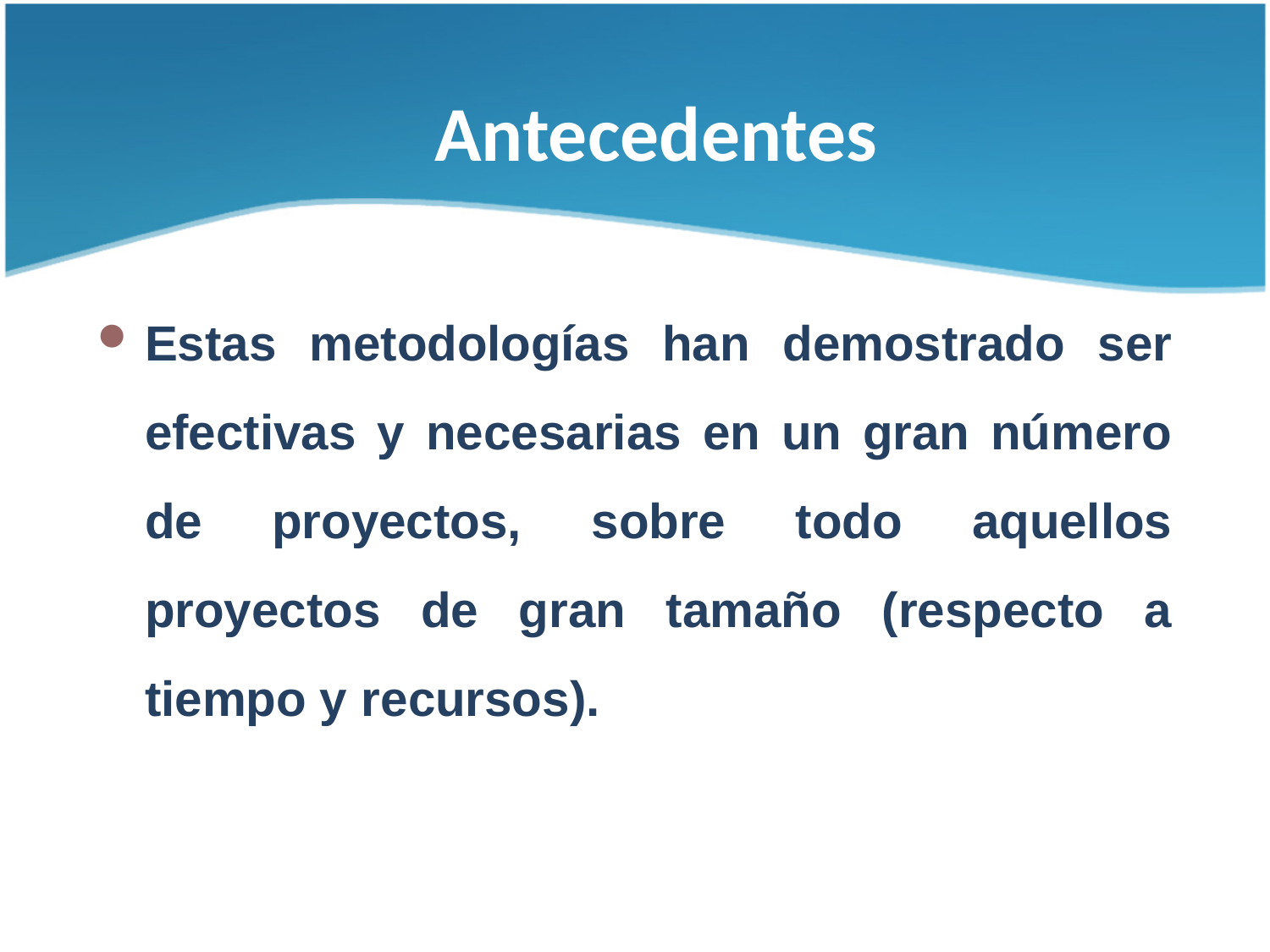

Antecedentes
Estas metodologías han demostrado ser efectivas y necesarias en un gran número de proyectos, sobre todo aquellos proyectos de gran tamaño (respecto a tiempo y recursos).